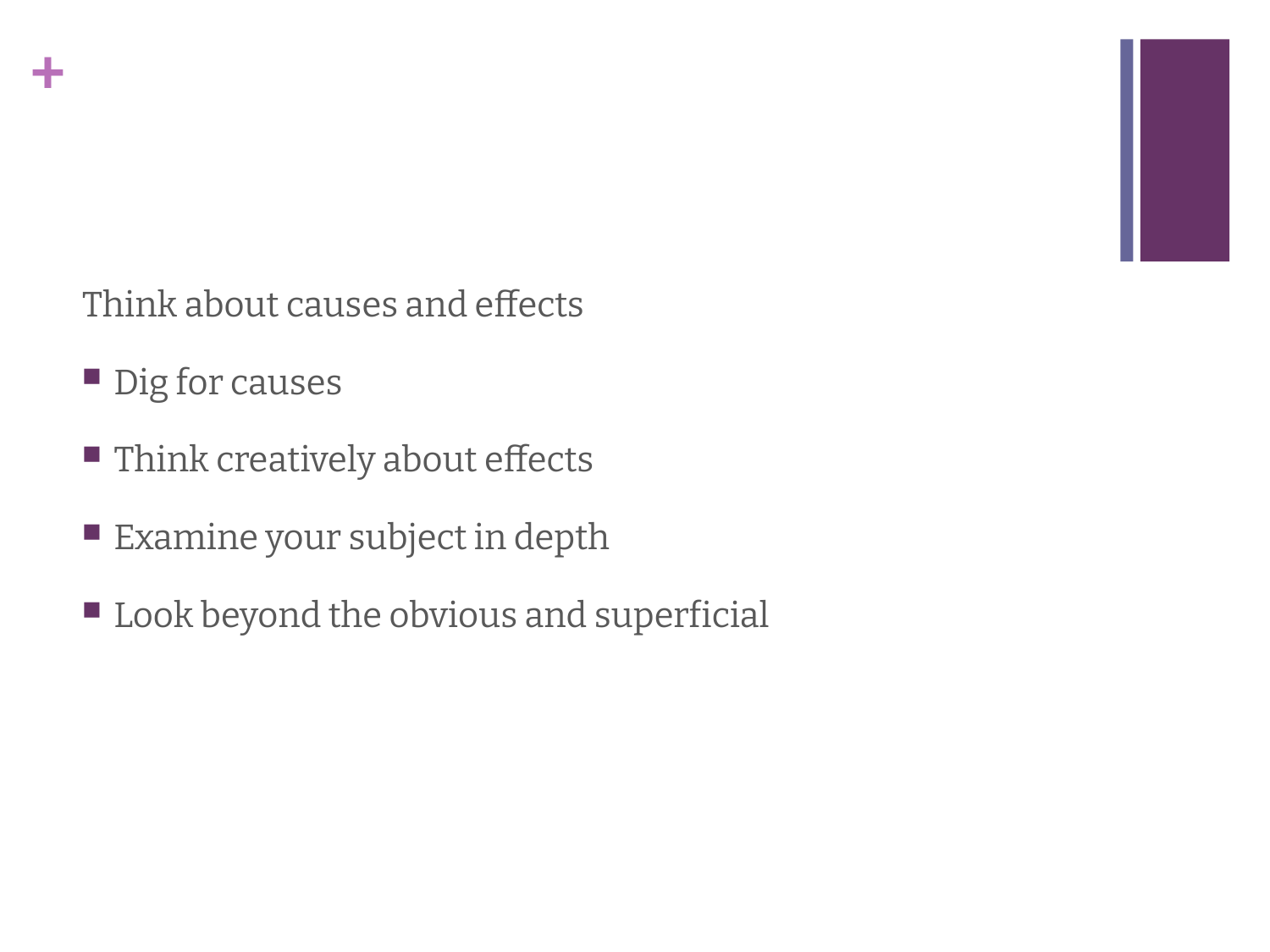

#
Think about causes and effects
Dig for causes
Think creatively about effects
Examine your subject in depth
Look beyond the obvious and superficial